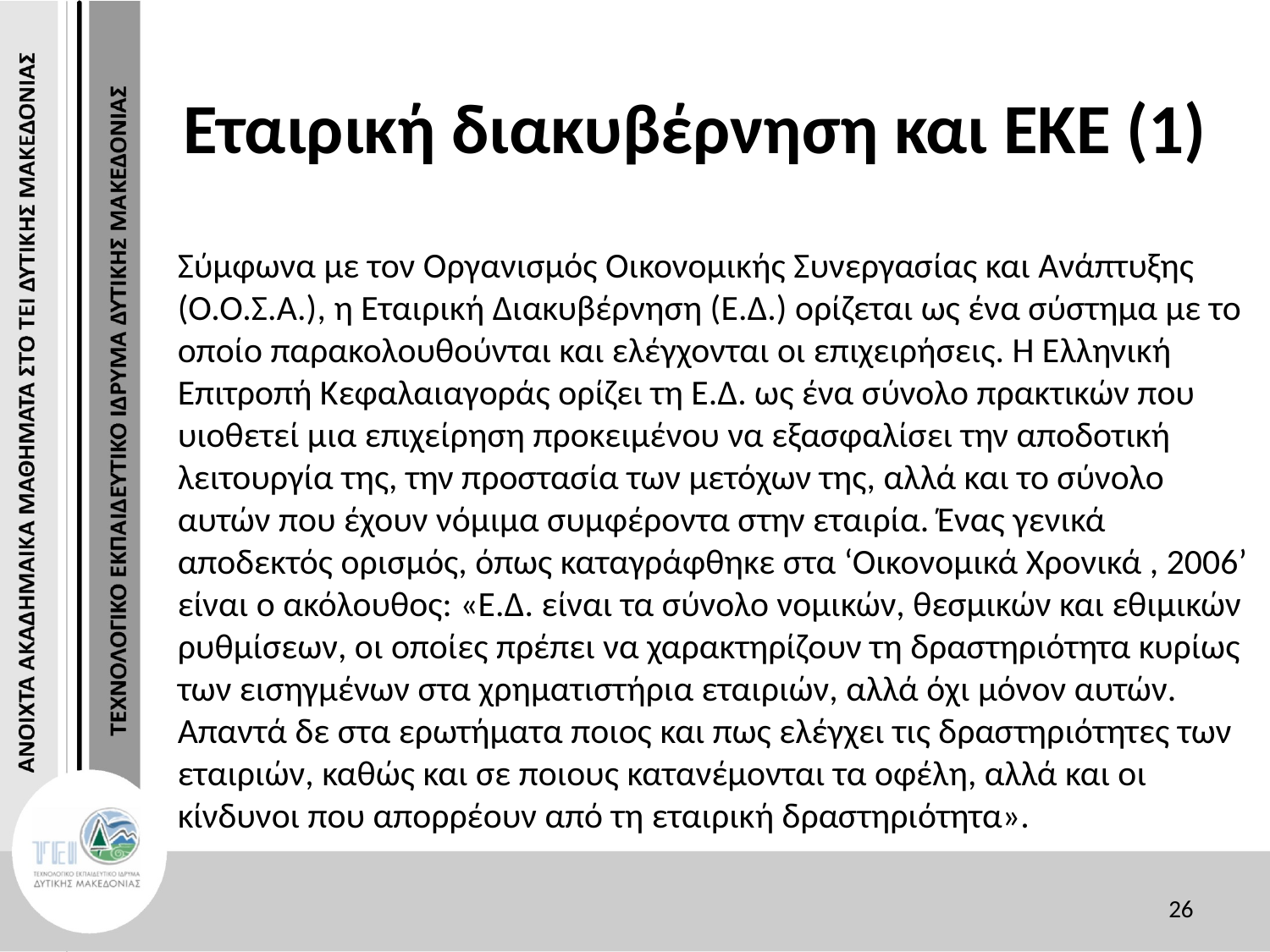

# Εταιρική διακυβέρνηση και ΕΚΕ (1)
Σύμφωνα με τον Οργανισμός Οικονομικής Συνεργασίας και Ανάπτυξης  (Ο.Ο.Σ.Α.), η Εταιρική Διακυβέρνηση (Ε.Δ.) ορίζεται ως ένα σύστημα με το οποίο παρακολουθούνται και ελέγχονται οι επιχειρήσεις. Η Ελληνική Επιτροπή Κεφαλαιαγοράς ορίζει τη Ε.Δ. ως ένα σύνολο πρακτικών που υιοθετεί μια επιχείρηση προκειμένου να εξασφαλίσει την αποδοτική λειτουργία της, την προστασία των μετόχων της, αλλά και το σύνολο αυτών που έχουν νόμιμα συμφέροντα στην εταιρία. Ένας γενικά αποδεκτός ορισμός, όπως καταγράφθηκε στα ‘Οικονομικά Χρονικά , 2006’ είναι ο ακόλουθος: «Ε.Δ. είναι τα σύνολο νομικών, θεσμικών και εθιμικών ρυθμίσεων, οι οποίες πρέπει να χαρακτηρίζουν τη δραστηριότητα κυρίως των εισηγμένων στα χρηματιστήρια εταιριών, αλλά όχι μόνον αυτών. Απαντά δε στα ερωτήματα ποιος και πως ελέγχει τις δραστηριότητες των εταιριών, καθώς και σε ποιους κατανέμονται τα οφέλη, αλλά και οι κίνδυνοι που απορρέουν από τη εταιρική δραστηριότητα».
26